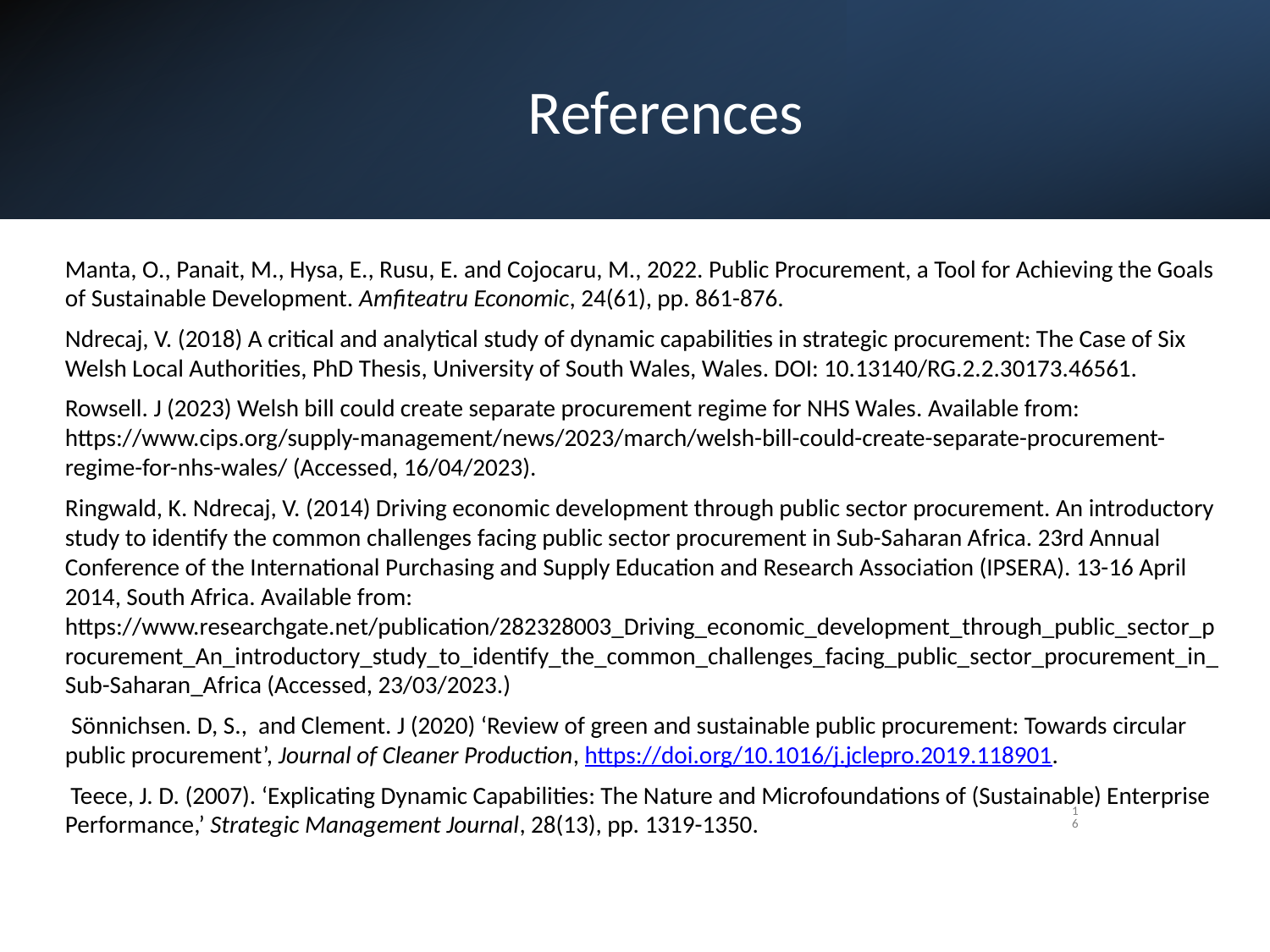

# References
Manta, O., Panait, M., Hysa, E., Rusu, E. and Cojocaru, M., 2022. Public Procurement, a Tool for Achieving the Goals of Sustainable Development. Amfiteatru Economic, 24(61), pp. 861-876.
Ndrecaj, V. (2018) A critical and analytical study of dynamic capabilities in strategic procurement: The Case of Six Welsh Local Authorities, PhD Thesis, University of South Wales, Wales. DOI: 10.13140/RG.2.2.30173.46561.
Rowsell. J (2023) Welsh bill could create separate procurement regime for NHS Wales. Available from: https://www.cips.org/supply-management/news/2023/march/welsh-bill-could-create-separate-procurement-regime-for-nhs-wales/ (Accessed, 16/04/2023).
Ringwald, K. Ndrecaj, V. (2014) Driving economic development through public sector procurement. An introductory study to identify the common challenges facing public sector procurement in Sub-Saharan Africa. 23rd Annual Conference of the International Purchasing and Supply Education and Research Association (IPSERA). 13-16 April 2014, South Africa. Available from: https://www.researchgate.net/publication/282328003_Driving_economic_development_through_public_sector_procurement_An_introductory_study_to_identify_the_common_challenges_facing_public_sector_procurement_in_Sub-Saharan_Africa (Accessed, 23/03/2023.)
 Sönnichsen. D, S.,  and Clement. J (2020) ‘Review of green and sustainable public procurement: Towards circular public procurement’, Journal of Cleaner Production, https://doi.org/10.1016/j.jclepro.2019.118901.
 Teece, J. D. (2007). ‘Explicating Dynamic Capabilities: The Nature and Microfoundations of (Sustainable) Enterprise Performance,’ Strategic Management Journal, 28(13), pp. 1319-1350.

16